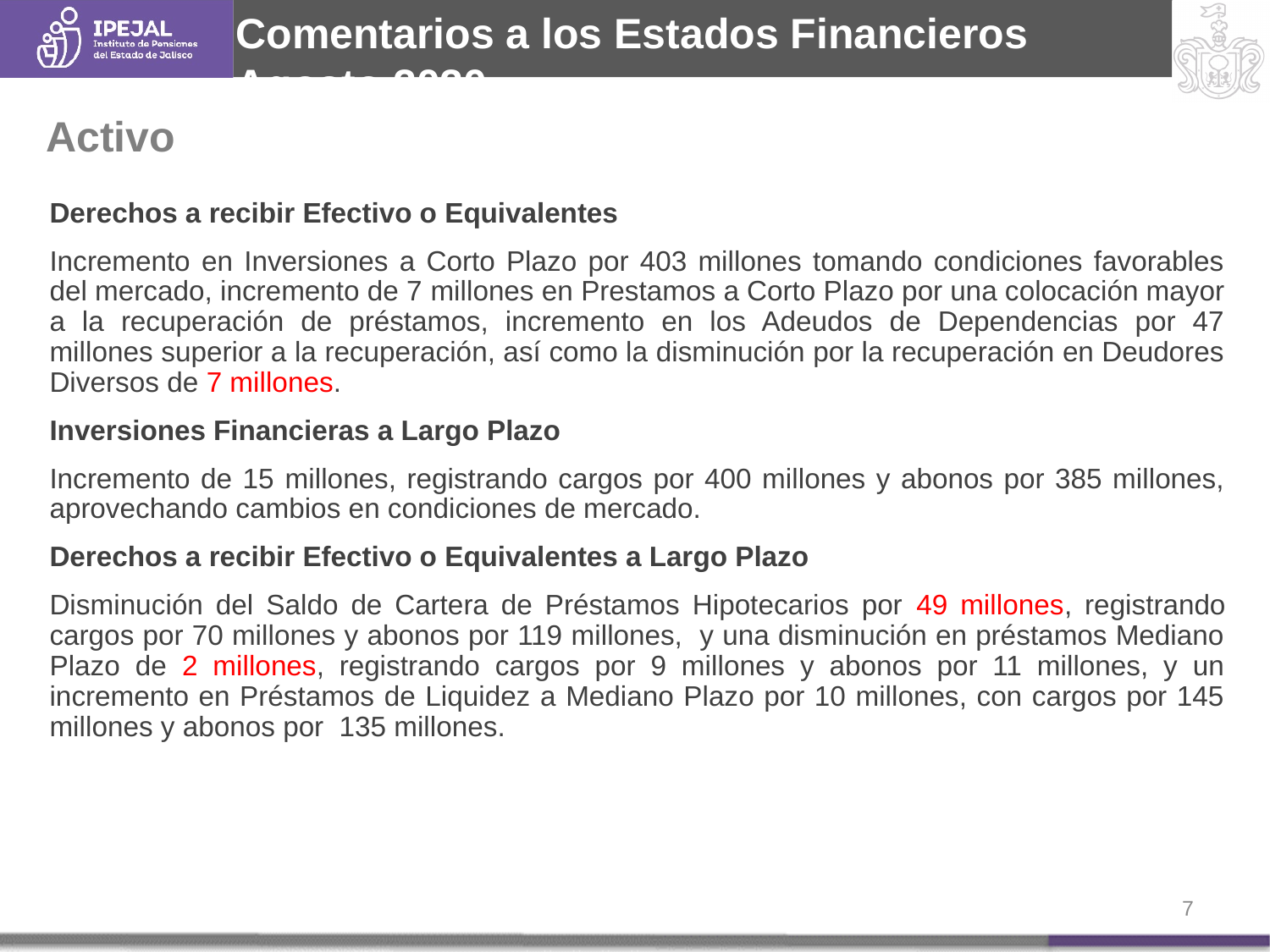

Comentarios a los Estados Financieros Agosto 2020
Activo
Derechos a recibir Efectivo o Equivalentes
Incremento en Inversiones a Corto Plazo por 403 millones tomando condiciones favorables del mercado, incremento de 7 millones en Prestamos a Corto Plazo por una colocación mayor a la recuperación de préstamos, incremento en los Adeudos de Dependencias por 47 millones superior a la recuperación, así como la disminución por la recuperación en Deudores Diversos de 7 millones.
Inversiones Financieras a Largo Plazo
Incremento de 15 millones, registrando cargos por 400 millones y abonos por 385 millones, aprovechando cambios en condiciones de mercado.
Derechos a recibir Efectivo o Equivalentes a Largo Plazo
Disminución del Saldo de Cartera de Préstamos Hipotecarios por 49 millones, registrando cargos por 70 millones y abonos por 119 millones,  y una disminución en préstamos Mediano Plazo de 2 millones, registrando cargos por 9 millones y abonos por 11 millones, y un incremento en Préstamos de Liquidez a Mediano Plazo por 10 millones, con cargos por 145 millones y abonos por  135 millones.

7